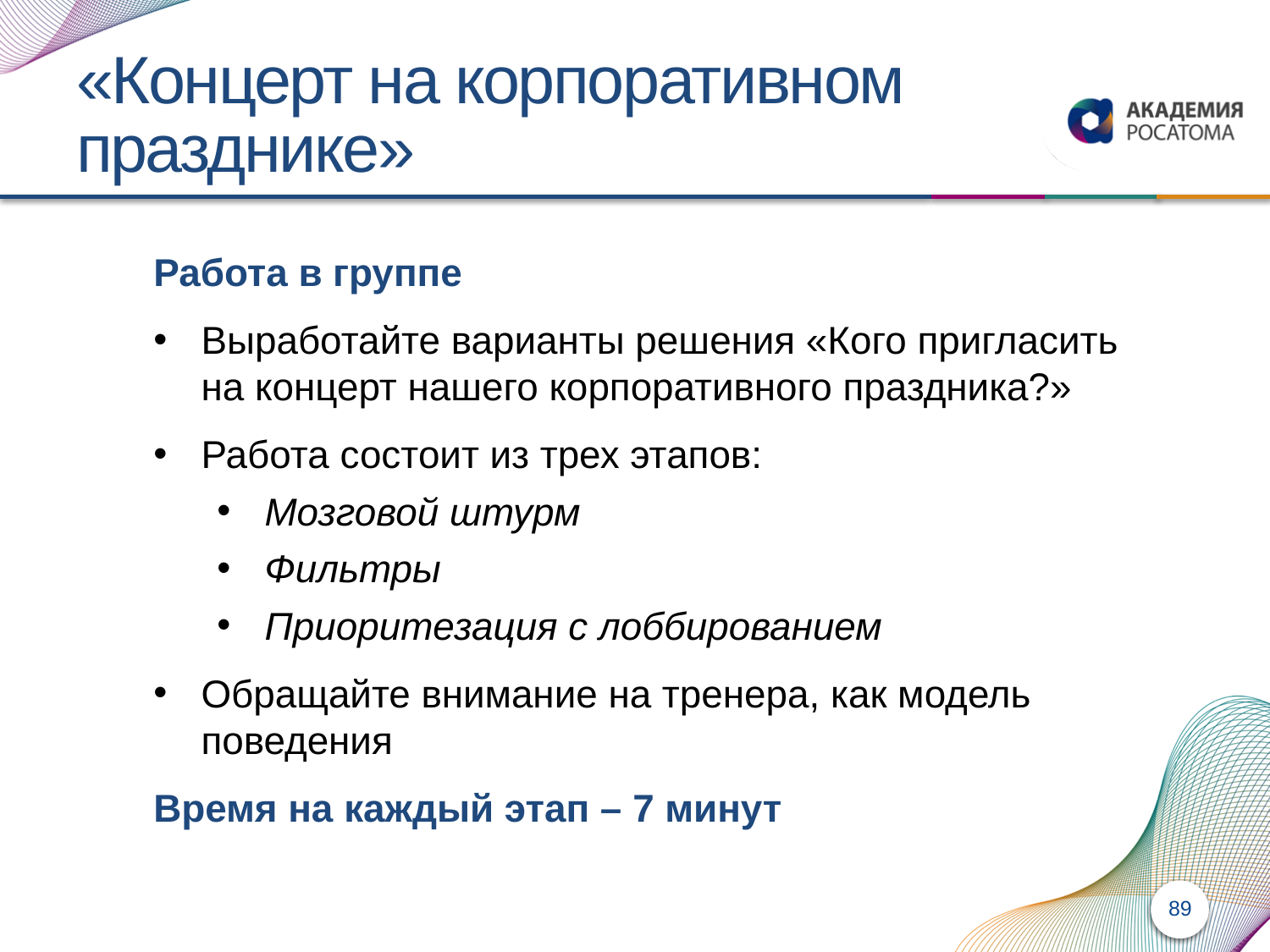

# «Концерт на корпоративном празднике»
Работа в группе
Выработайте варианты решения «Кого пригласить на концерт нашего корпоративного праздника?»
Работа состоит из трех этапов:
Мозговой штурм
Фильтры
Приоритезация с лоббированием
Обращайте внимание на тренера, как модель поведения
Время на каждый этап – 7 минут
89